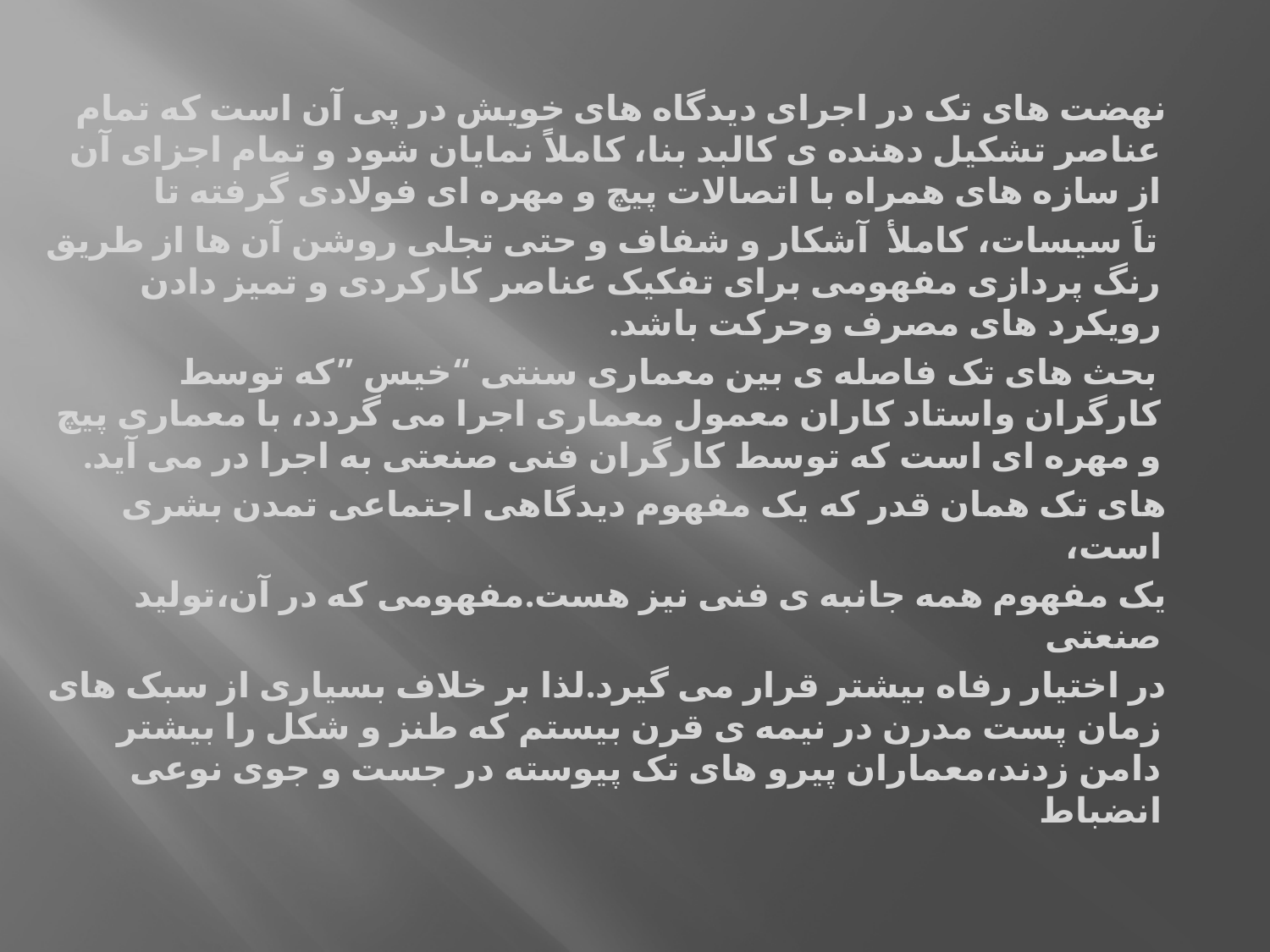

#
    نهضت های تک در اجرای دیدگاه های خویش در پی آن است که تمام عناصر تشکیل دهنده ی کالبد بنا، کاملاً نمایان شود و تمام اجزای آن از سازه های همراه با اتصالات پیچ و مهره ای فولادی گرفته تا
     تاَ سیسات، کاملأ  آشکار و شفاف و حتی تجلی روشن آن ها از طریق رنگ پردازی مفهومی برای تفکیک عناصر کارکردی و تمیز دادن رویکرد های مصرف وحرکت باشد.
     بحث های تک فاصله ی بین معماری سنتی “خیس ”که توسط کارگران واستاد کاران معمول معماری اجرا می گردد، با معماری پیچ و مهره ای است که توسط کارگران فنی صنعتی به اجرا در می آید.
    های تک همان قدر که یک مفهوم دیدگاهی اجتماعی تمدن بشری است،
    یک مفهوم همه جانبه ی فنی نیز هست.مفهومی که در آن،تولید صنعتی
    در اختیار رفاه بیشتر قرار می گیرد.لذا بر خلاف بسیاری از سبک های زمان پست مدرن در نیمه ی قرن بیستم که طنز و شکل را بیشتر دامن زدند،معماران پیرو های تک پیوسته در جست و جوی نوعی انضباط